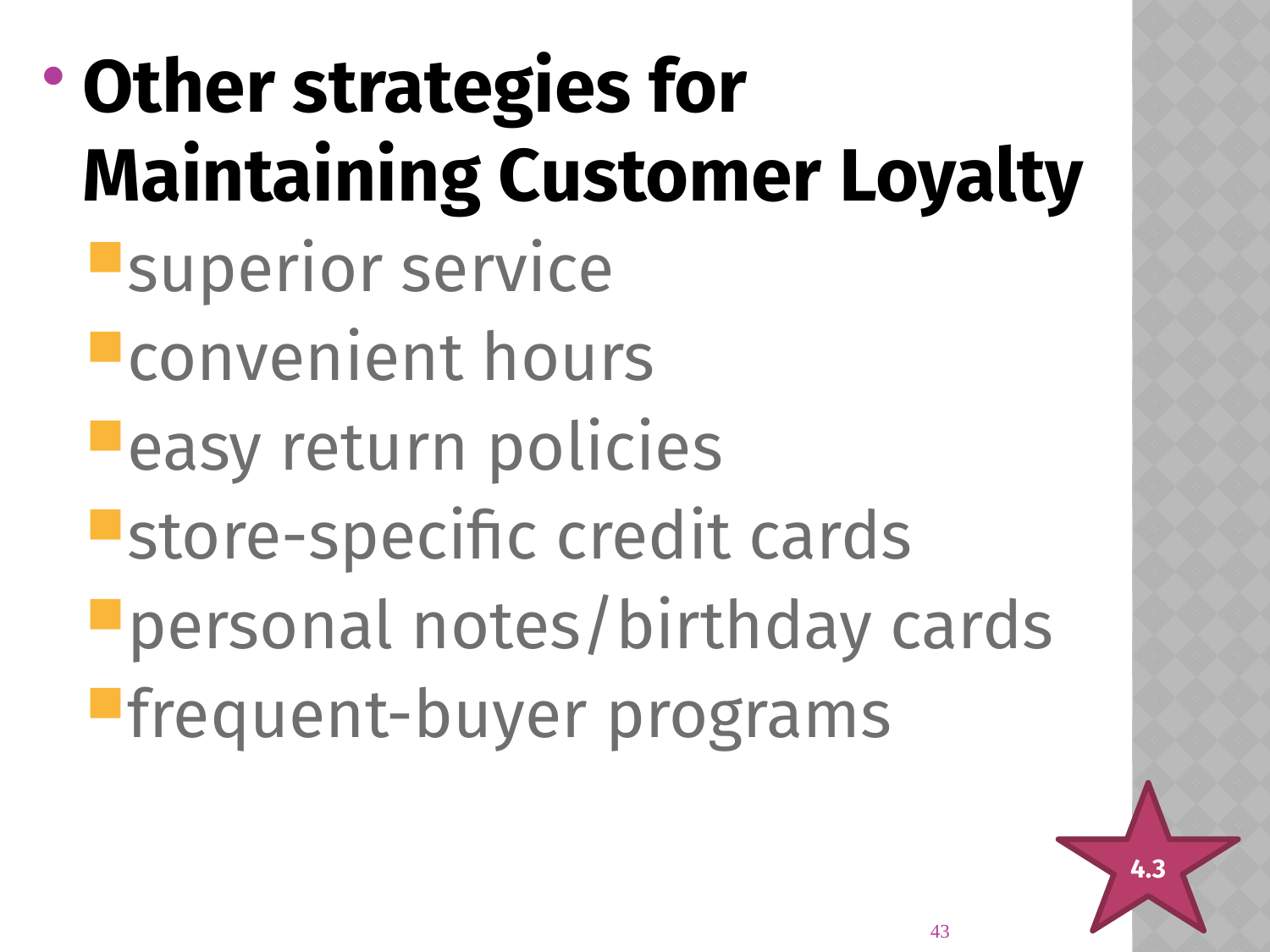

Other strategies for Maintaining Customer Loyalty
superior service
convenient hours
easy return policies
store-specific credit cards
personal notes/birthday cards
frequent-buyer programs
4.3
43